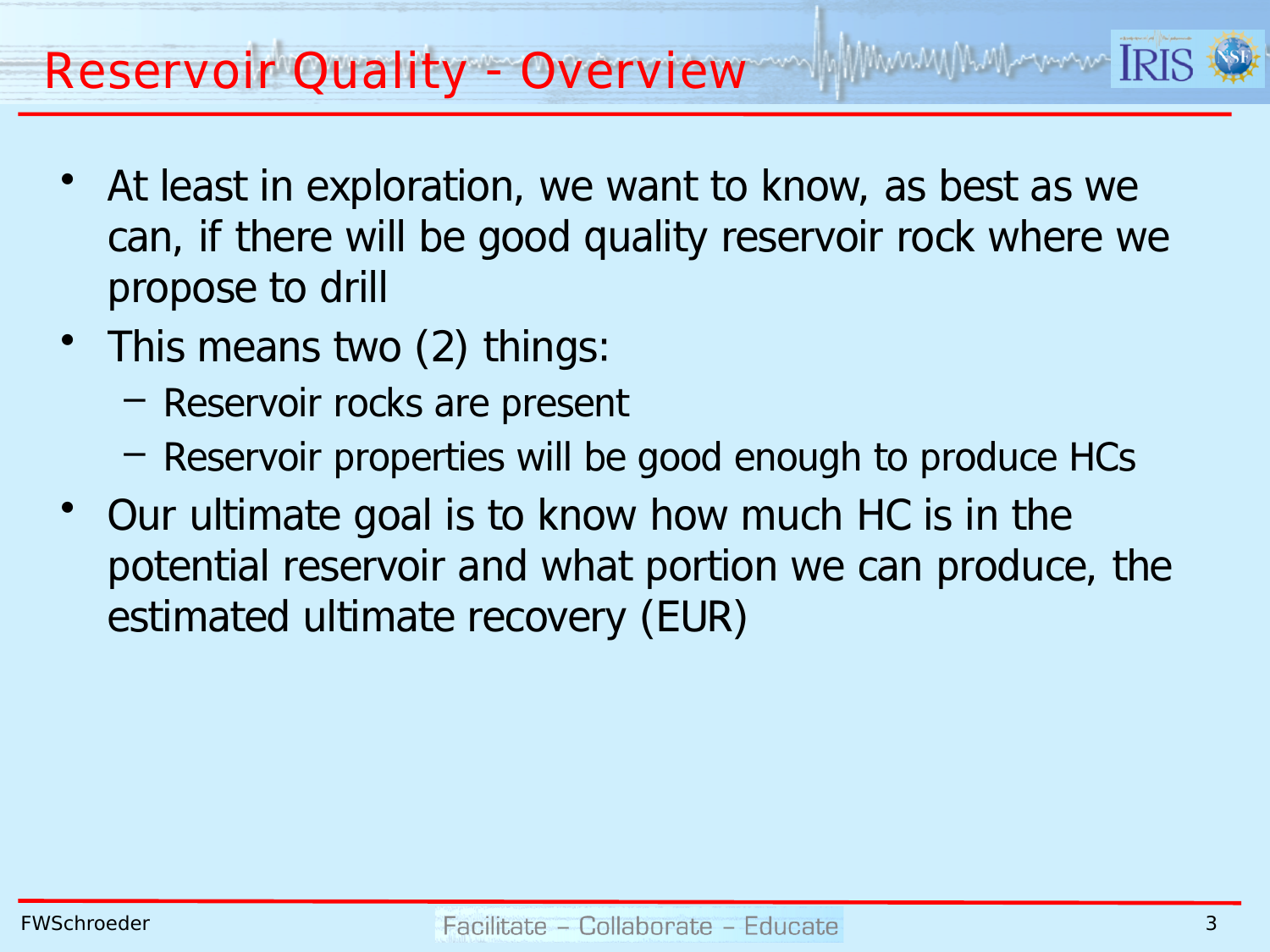

# Reservoir Quality - Overview
At least in exploration, we want to know, as best as we can, if there will be good quality reservoir rock where we propose to drill
This means two (2) things:
Reservoir rocks are present
Reservoir properties will be good enough to produce HCs
Our ultimate goal is to know how much HC is in the potential reservoir and what portion we can produce, the estimated ultimate recovery (EUR)